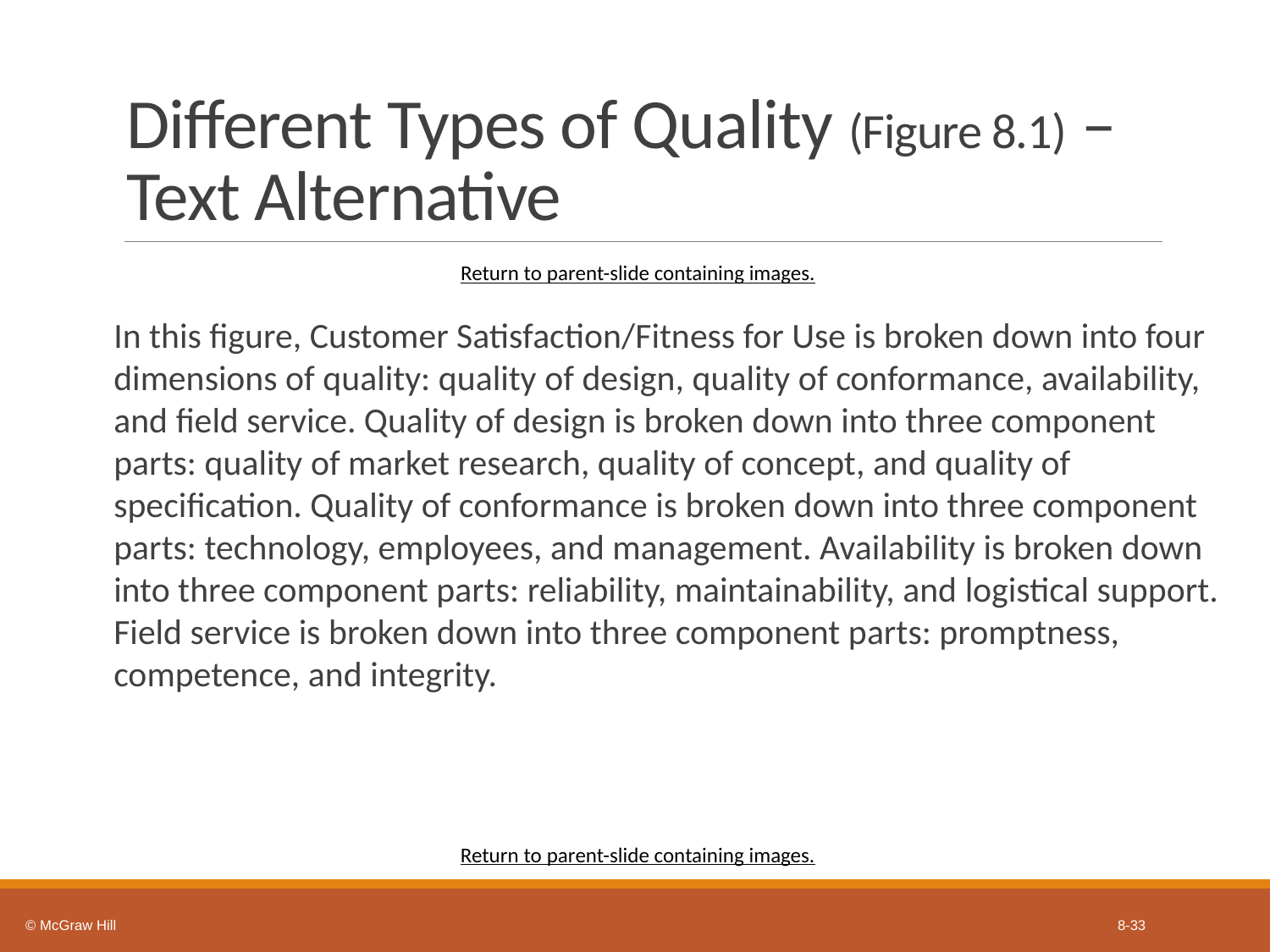

# Different Types of Quality (Figure 8.1) – Text Alternative
Return to parent-slide containing images.
In this figure, Customer Satisfaction/Fitness for Use is broken down into four dimensions of quality: quality of design, quality of conformance, availability, and field service. Quality of design is broken down into three component parts: quality of market research, quality of concept, and quality of specification. Quality of conformance is broken down into three component parts: technology, employees, and management. Availability is broken down into three component parts: reliability, maintainability, and logistical support. Field service is broken down into three component parts: promptness, competence, and integrity.
Return to parent-slide containing images.